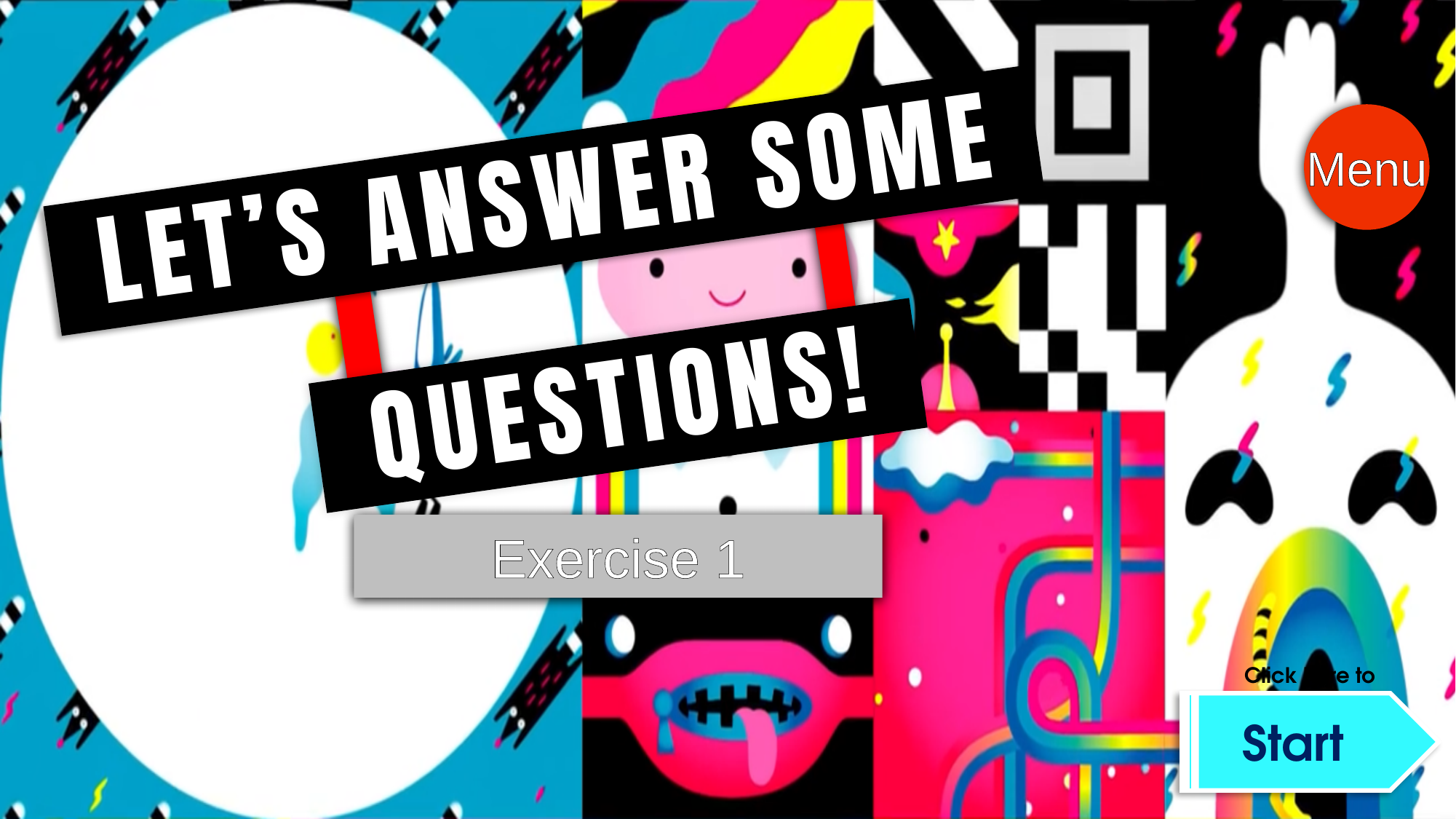

Menu
LET’S ANSWER SOME

QUESTIONS!
Exercise 1
Click here to
Start